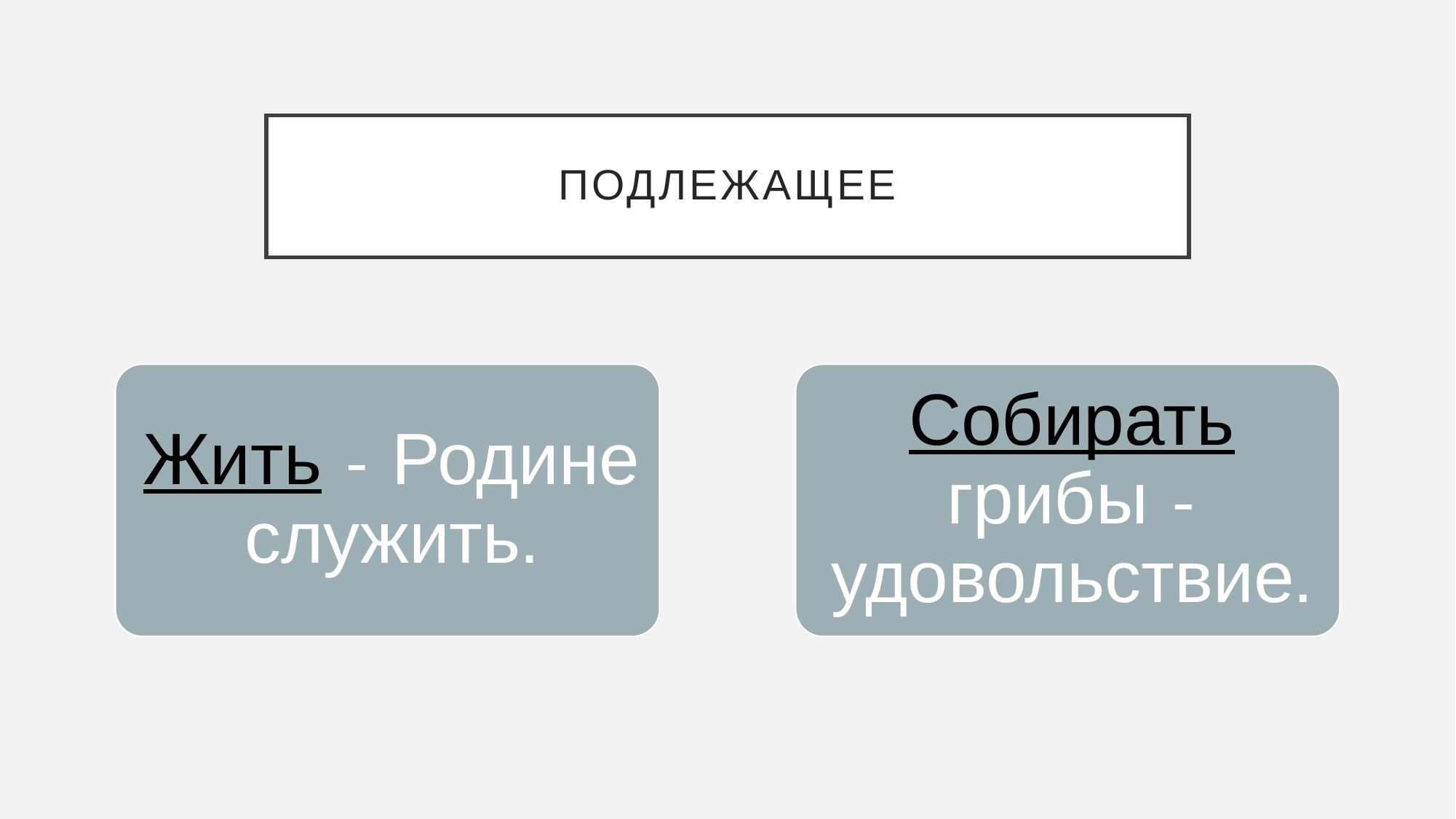

# подлежащее
Жить - Родине служить.
Собирать грибы - удовольствие.